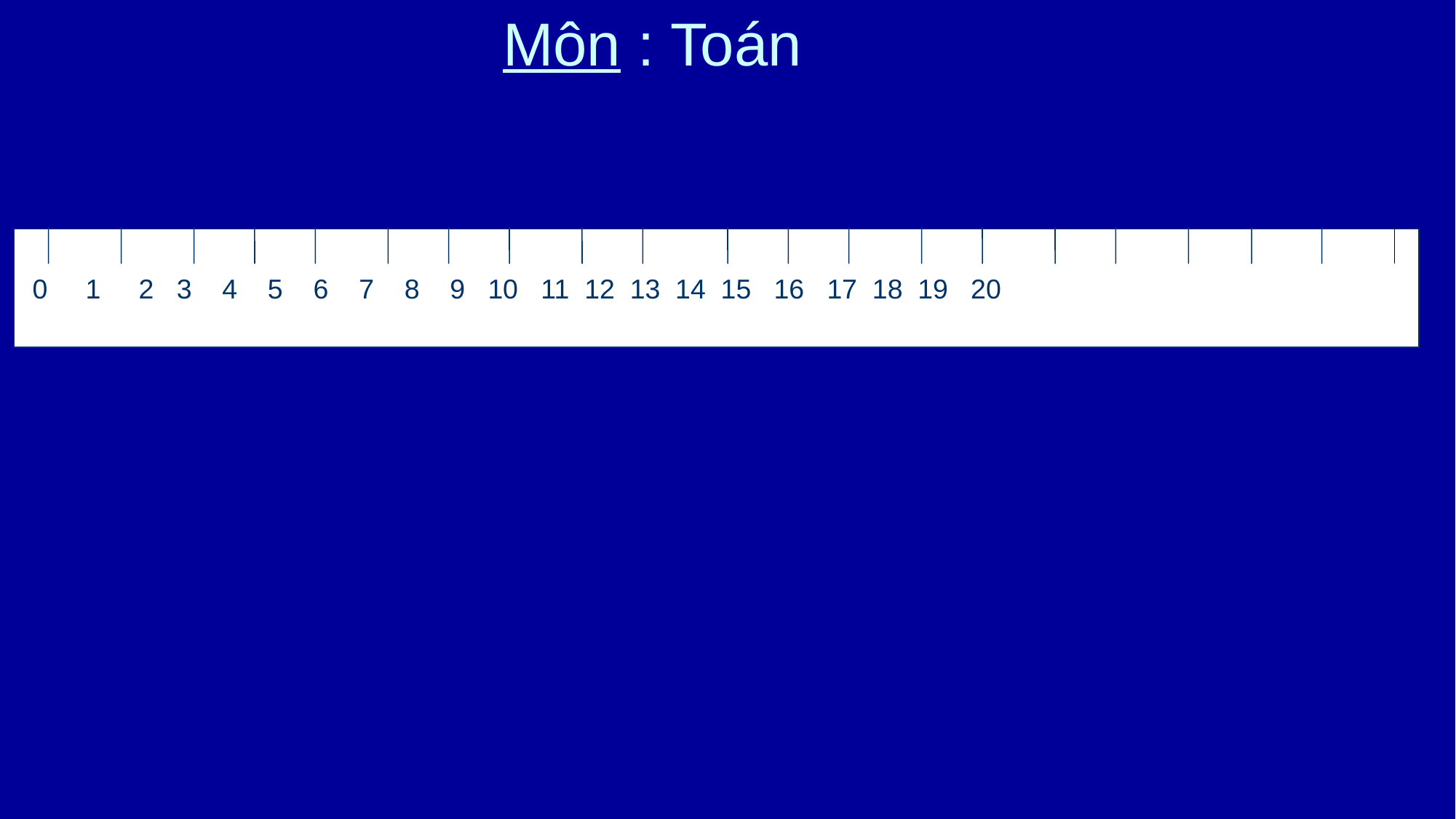

Môn : Toán

 0     1     2   3    4    5    6    7    8    9   10   11  12  13  14  15   16   17  18  19   20